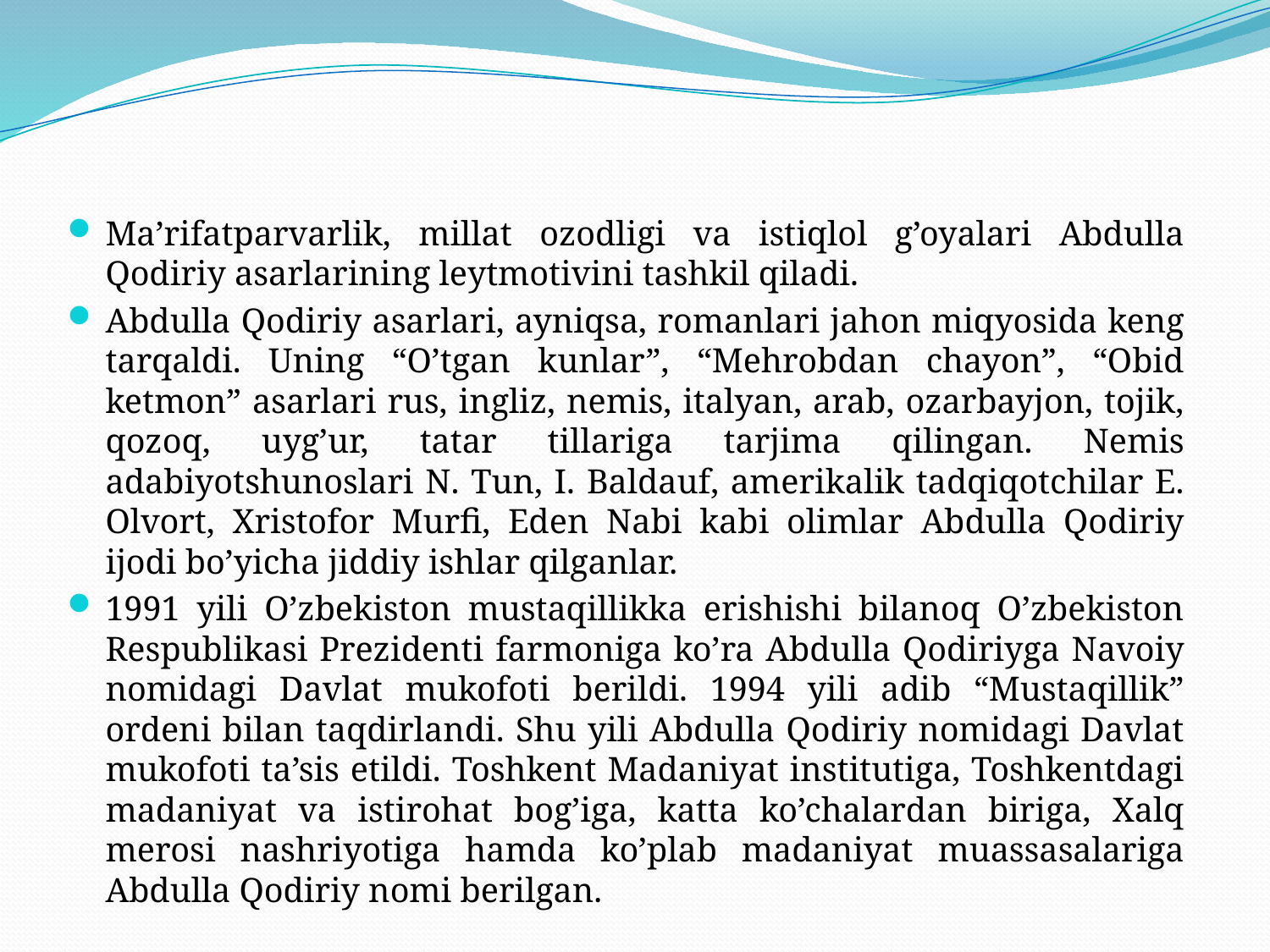

Ma’rifatparvarlik, millat ozodligi va istiqlol g’oyalari Abdulla Qodiriy asarlarining leytmotivini tashkil qiladi.
Abdulla Qodiriy asarlari, ayniqsa, romanlari jahon miqyosida keng tarqaldi. Uning “O’tgan kunlar”, “Mehrobdan chayon”, “Obid ketmon” asarlari rus, ingliz, nemis, italyan, arab, ozarbayjon, tojik, qozoq, uyg’ur, tatar tillariga tarjima qilingan. Nemis adabiyotshunoslari N. Tun, I. Baldauf, amerikalik tadqiqotchilar E. Olvort, Xristofor Murfi, Eden Nabi kabi olimlar Abdulla Qodiriy ijodi bo’yicha jiddiy ishlar qilganlar.
1991 yili O’zbekiston mustaqillikka erishishi bilanoq O’zbekiston Respublikasi Prezidenti farmoniga ko’ra Abdulla Qodiriyga Navoiy nomidagi Davlat mukofoti berildi. 1994 yili adib “Mustaqillik” ordeni bilan taqdirlandi. Shu yili Abdulla Qodiriy nomidagi Davlat mukofoti ta’sis etildi. Toshkent Madaniyat institutiga, Toshkentdagi madaniyat va istirohat bog’iga, katta ko’chalardan biriga, Xalq merosi nashriyotiga hamda ko’plab madaniyat muassasalariga Abdulla Qodiriy nomi berilgan.